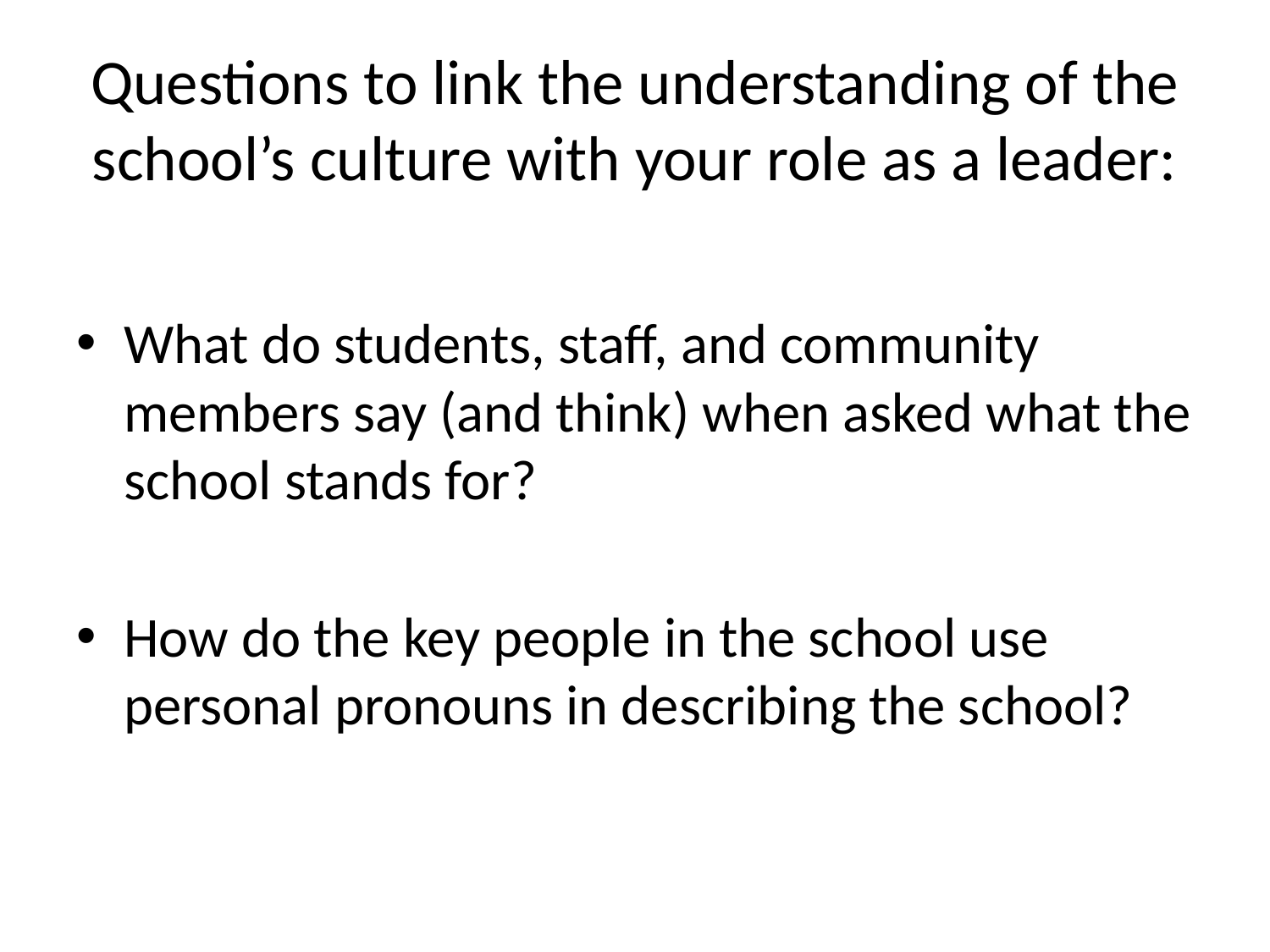

# Questions to link the understanding of the school’s culture with your role as a leader:

What do students, staff, and community members say (and think) when asked what the school stands for?

How do the key people in the school use personal pronouns in describing the school?